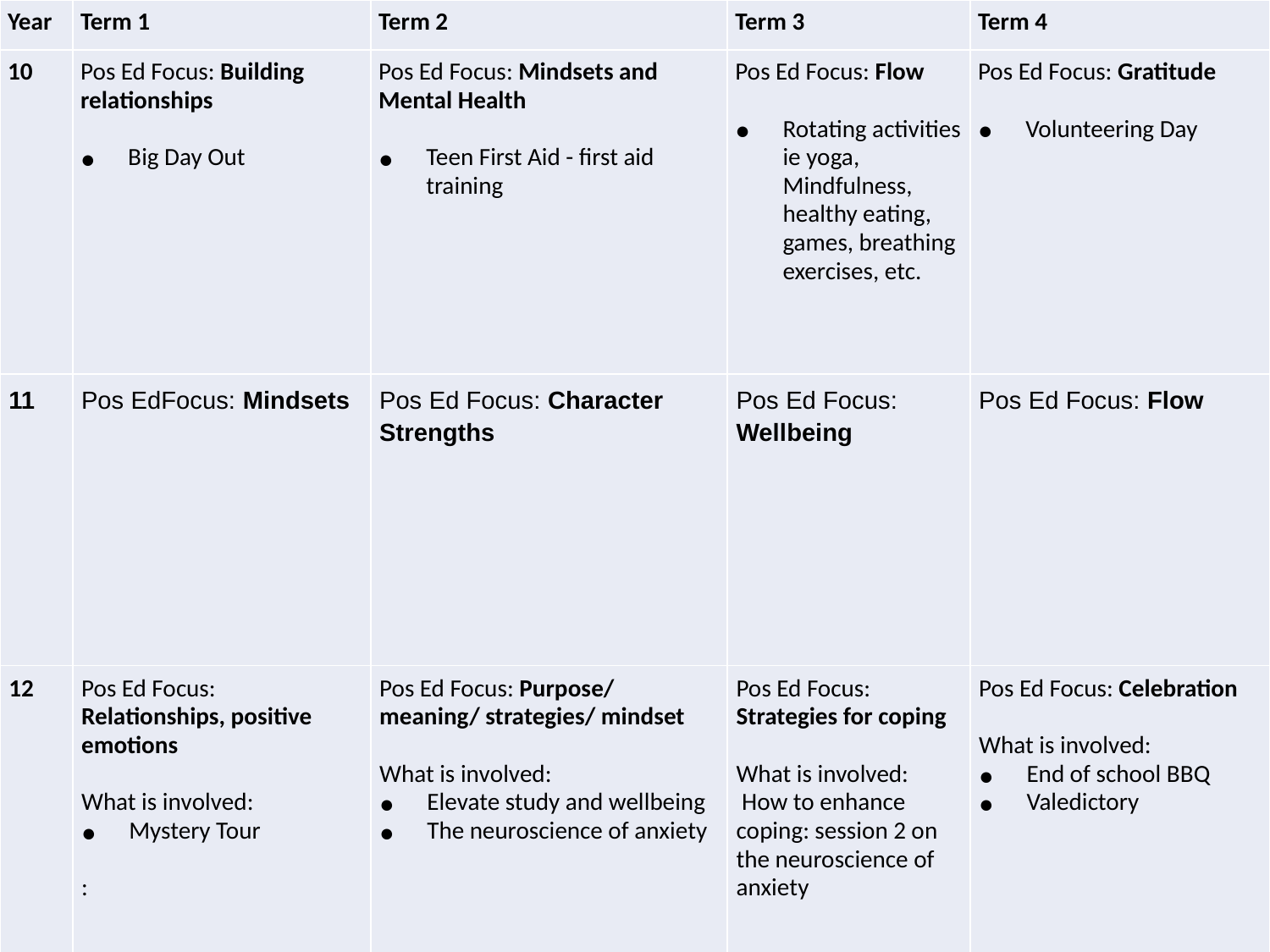

| Year | Term 1 | Term 2 | Term 3 | Term 4 |
| --- | --- | --- | --- | --- |
| 10 | Pos Ed Focus: Building relationships   Big Day Out | Pos Ed Focus: Mindsets and Mental Health   Teen First Aid - first aid training | Pos Ed Focus: Flow   Rotating activities ie yoga, Mindfulness, healthy eating, games, breathing exercises, etc. | Pos Ed Focus: Gratitude   Volunteering Day |
| 11 | Pos EdFocus: Mindsets | Pos Ed Focus: Character Strengths | Pos Ed Focus: Wellbeing | Pos Ed Focus: Flow |
| 12 | Pos Ed Focus: Relationships, positive emotions   What is involved: Mystery Tour   : | Pos Ed Focus: Purpose/ meaning/ strategies/ mindset   What is involved: Elevate study and wellbeing The neuroscience of anxiety | Pos Ed Focus: Strategies for coping   What is involved:  How to enhance coping: session 2 on the neuroscience of anxiety | Pos Ed Focus: Celebration   What is involved: End of school BBQ Valedictory |
# Later Years